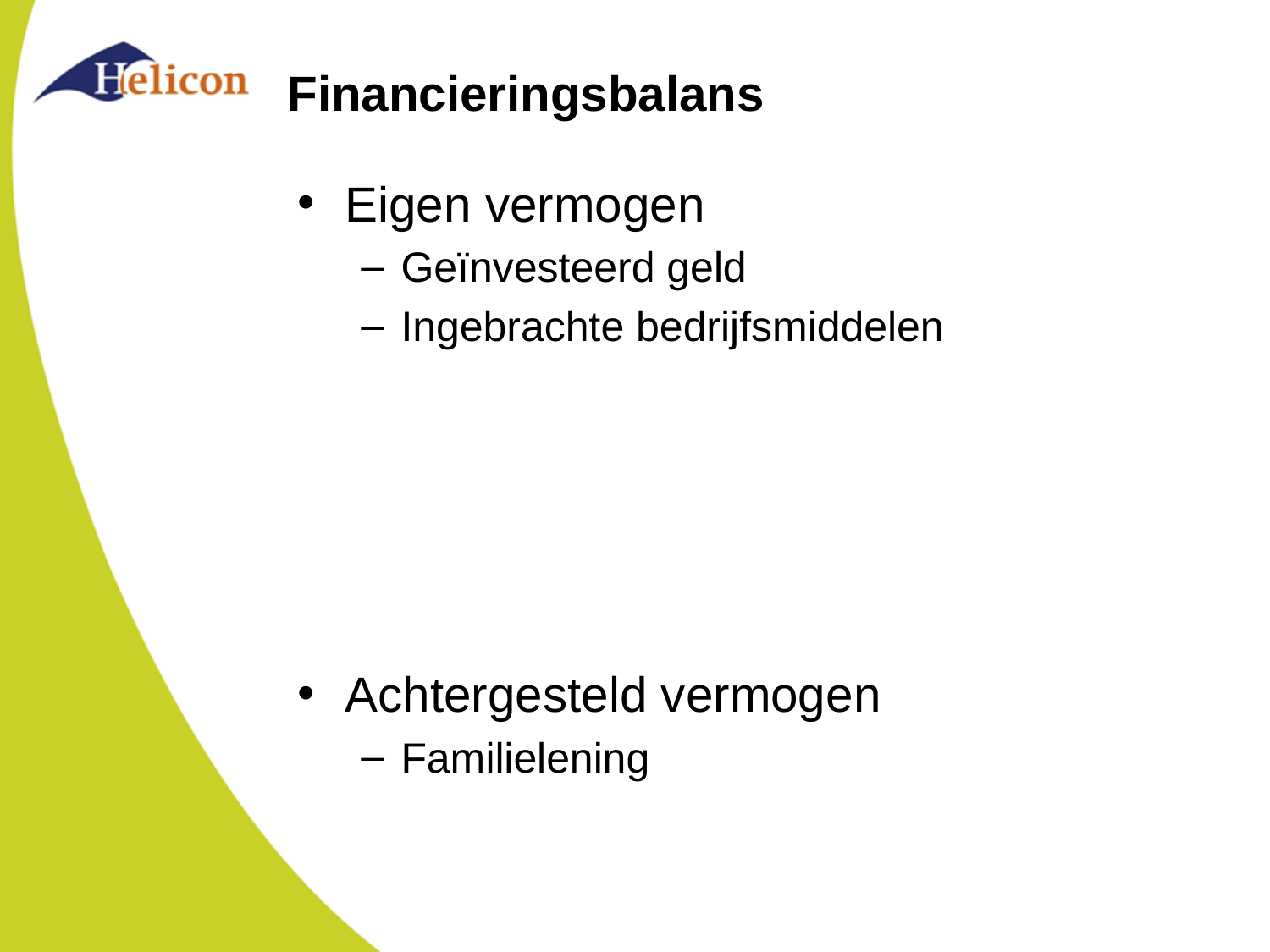

# Financieringsbalans
Eigen vermogen
Geïnvesteerd geld
Ingebrachte bedrijfsmiddelen

Achtergesteld vermogen
Familielening